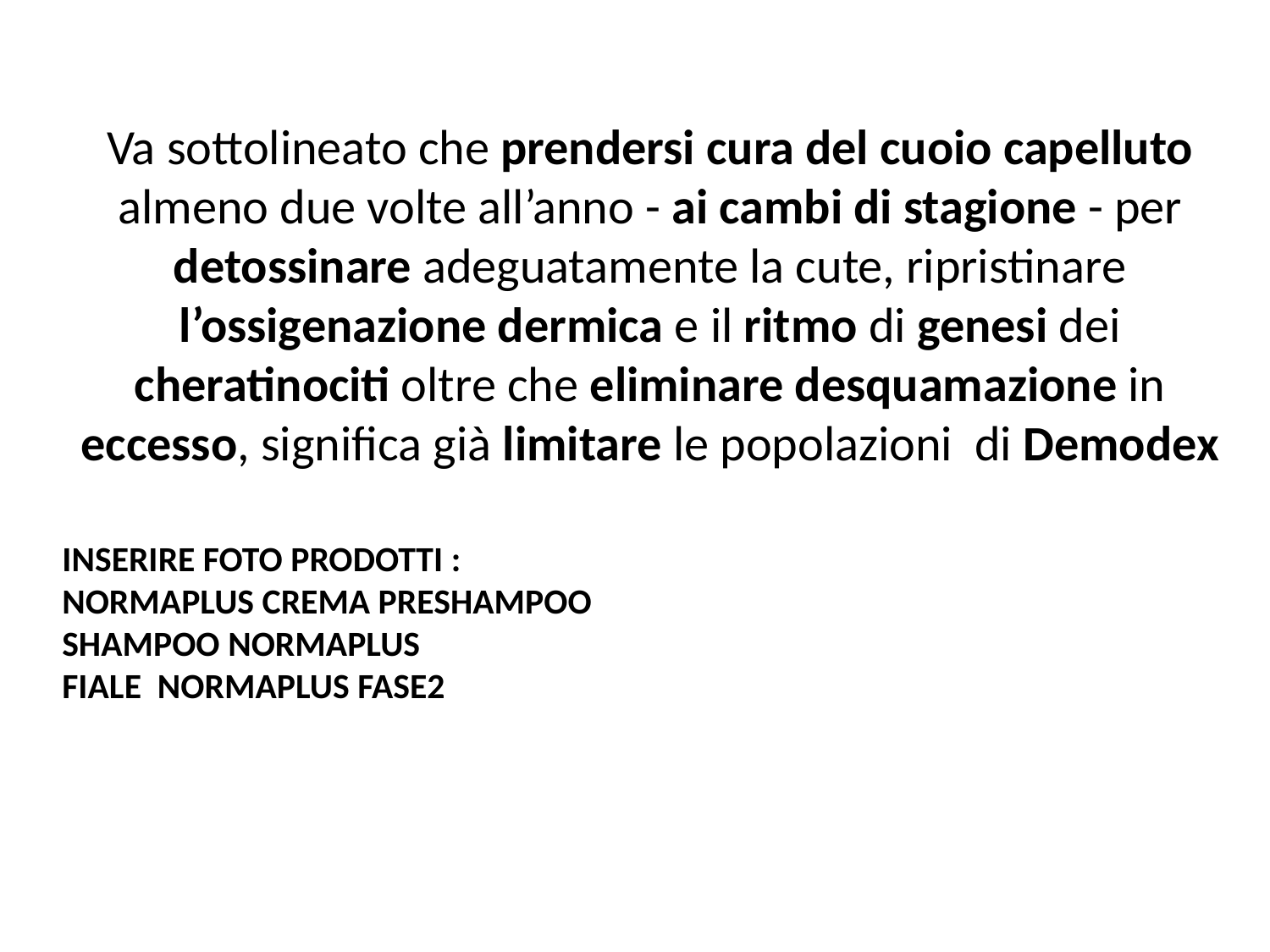

Va sottolineato che prendersi cura del cuoio capelluto almeno due volte all’anno - ai cambi di stagione - per detossinare adeguatamente la cute, ripristinare l’ossigenazione dermica e il ritmo di genesi dei cheratinociti oltre che eliminare desquamazione in eccesso, significa già limitare le popolazioni  di Demodex
INSERIRE FOTO PRODOTTI :
NORMAPLUS CREMA PRESHAMPOO
SHAMPOO NORMAPLUS
FIALE  NORMAPLUS FASE2